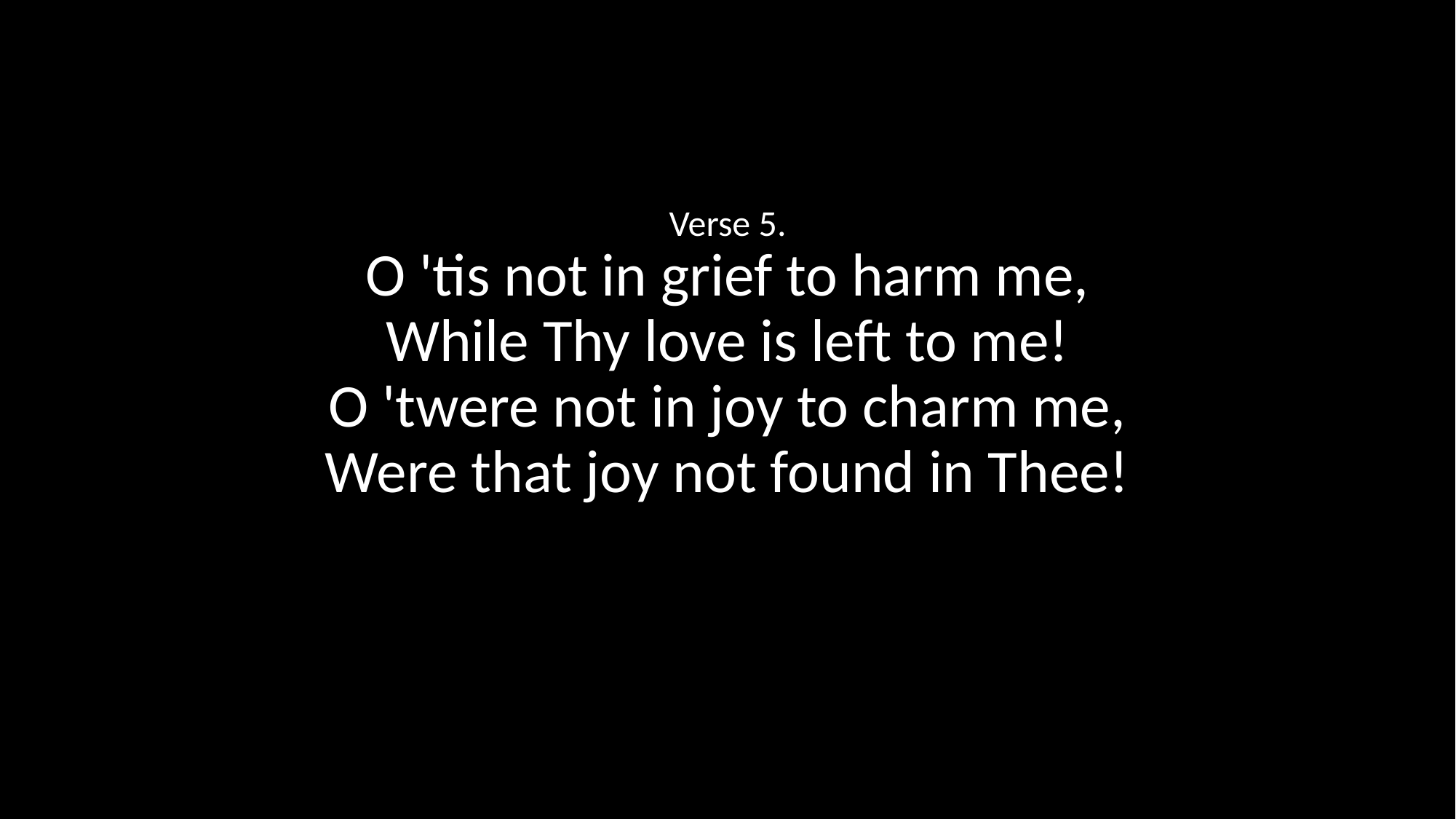

Verse 5.
O 'tis not in grief to harm me,
While Thy love is left to me!
O 'twere not in joy to charm me,
Were that joy not found in Thee!